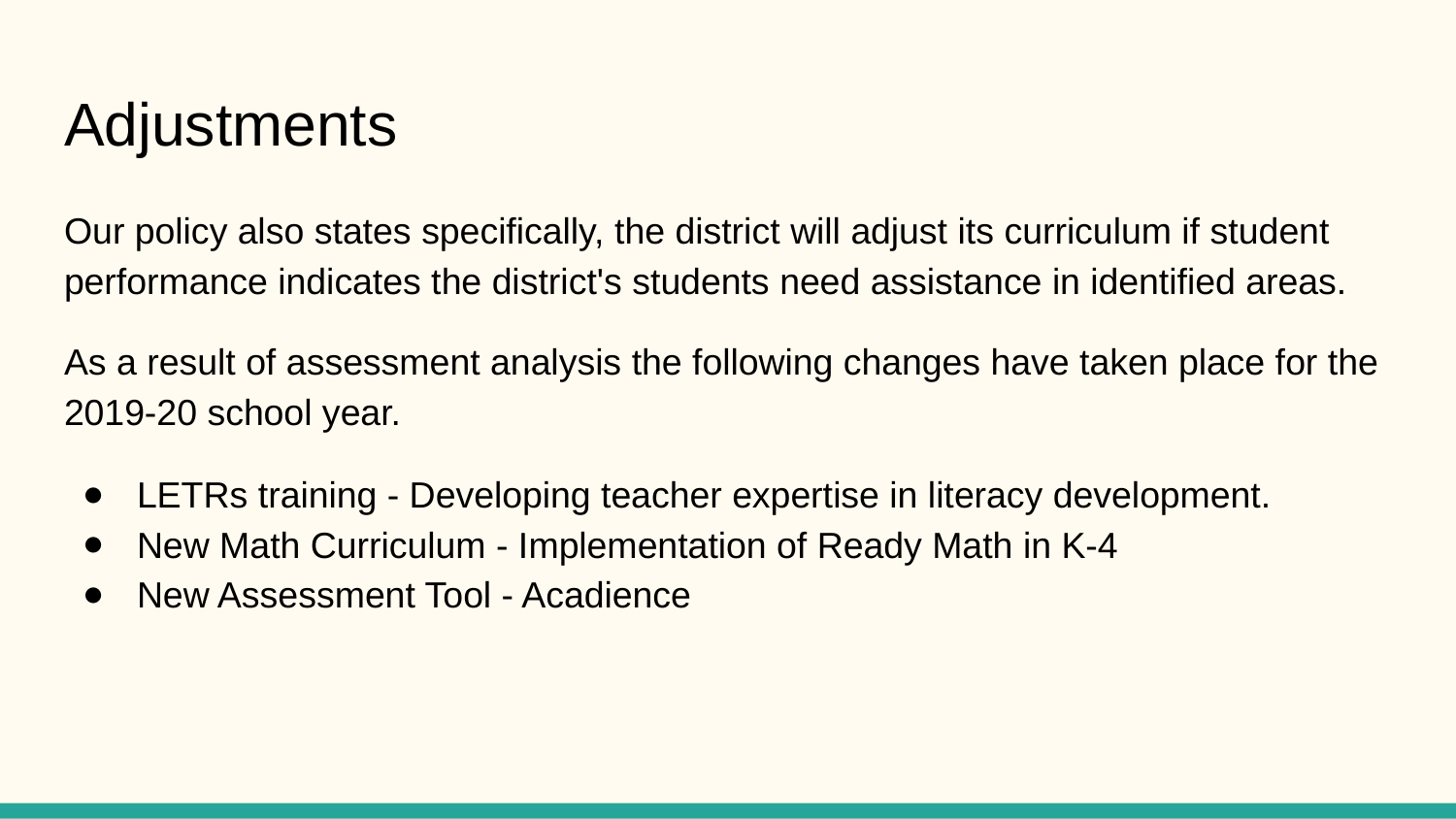

# Adjustments
Our policy also states specifically, the district will adjust its curriculum if student performance indicates the district's students need assistance in identified areas.

As a result of assessment analysis the following changes have taken place for the 2019-20 school year.
LETRs training - Developing teacher expertise in literacy development.
New Math Curriculum - Implementation of Ready Math in K-4
New Assessment Tool - Acadience